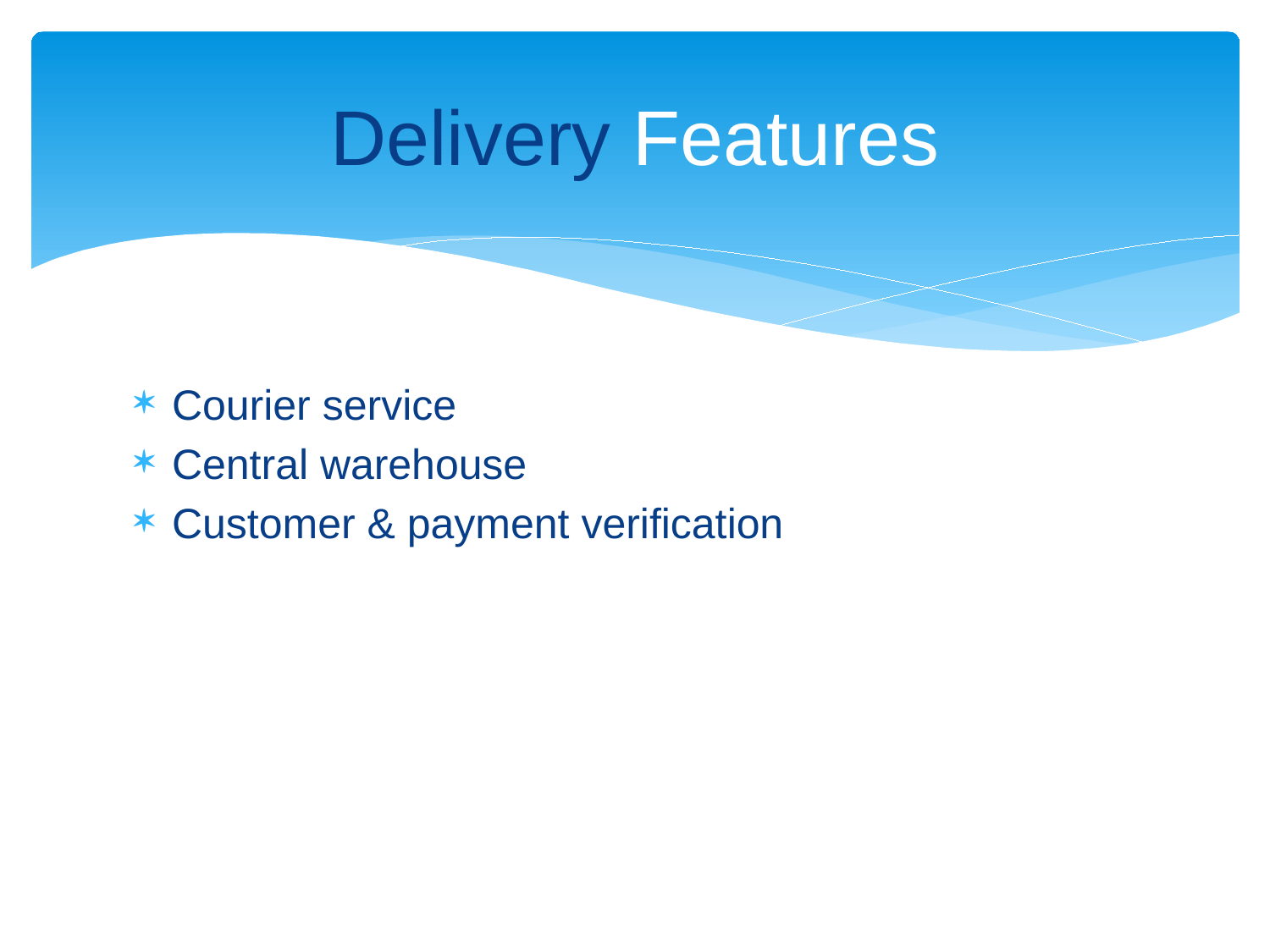

# Delivery Features
Courier service
Central warehouse
Customer & payment verification